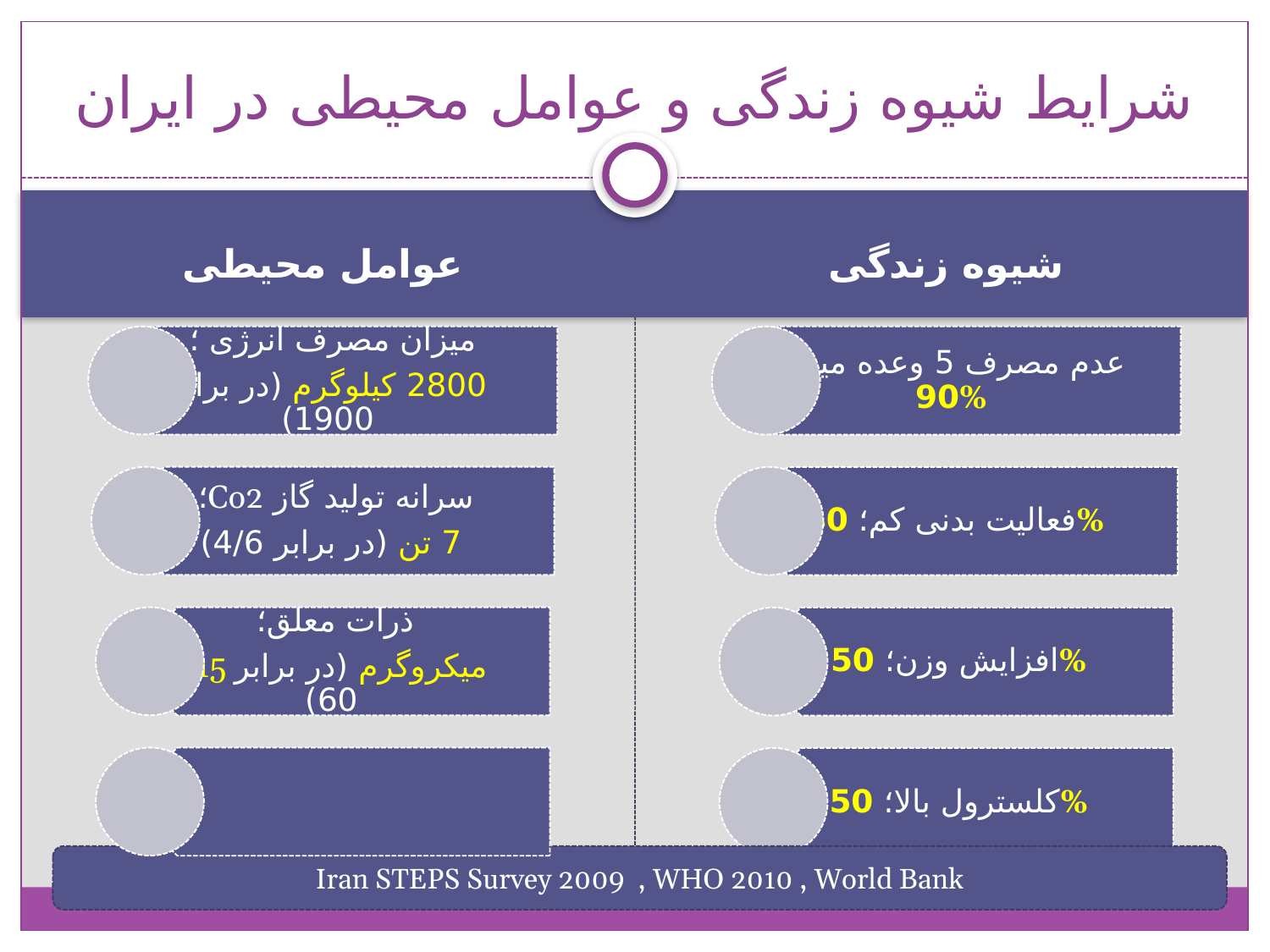

# شرایط شیوه زندگی و عوامل محیطی در ایران
عوامل محیطی
شیوه زندگی
میزان مصرف انرژی ؛
2800 کیلوگرم (در برابر 1900)
سرانه تولید گاز Co2؛
7 تن (در برابر 4/6)
ذرات معلق؛
115 میکروگرم (در برابر 60)

عدم مصرف 5 وعده میوه؛ 90%
فعالیت بدنی کم؛ 40%
افزایش وزن؛ 50%
کلسترول بالا؛ 50%
Iran STEPS Survey 2009  , WHO 2010 , World Bank